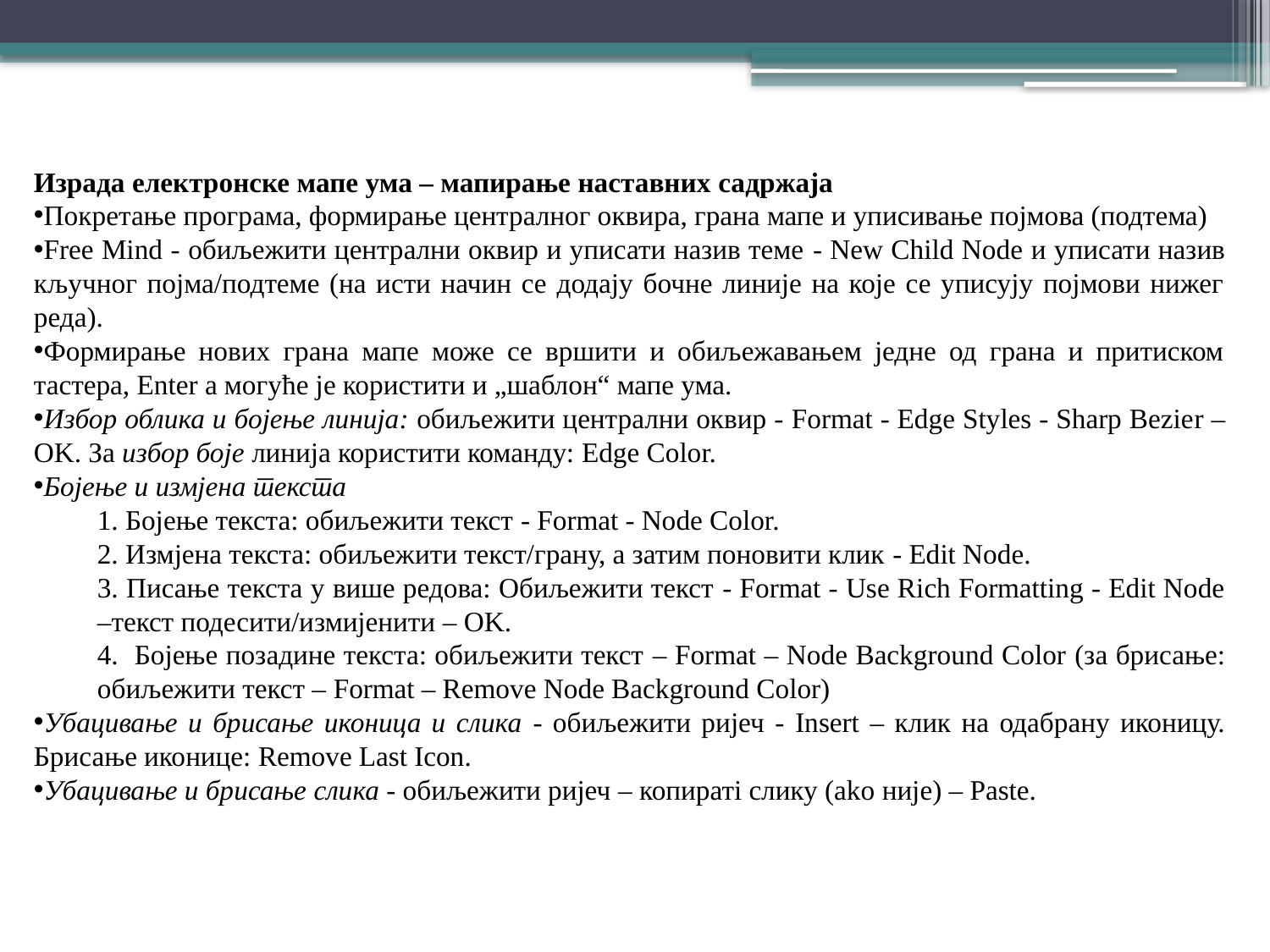

Израда електронске мапе ума – мапирање наставних садржаја
Покретање програма, формирање централног оквира, грана мапе и уписивање појмова (подтема)
Free Mind - обиљежити централни оквир и уписати назив теме - New Child Node и уписати назив кључног појма/подтеме (на исти начин се додају бочне линије на које се уписују појмови нижег реда).
Формирање нових грана мапе може се вршити и обиљежавањем једне од грана и притиском тастера, Enter а могуће је користити и „шаблон“ мапе ума.
Избор облика и бојење линија: обиљежити централни оквир - Format - Edge Styles - Sharp Bezier – OK. За избор боје линија користити команду: Edge Color.
Бојење и измјена текста
 Бојење текста: обиљежити текст - Format - Node Color.
 Измјена текста: обиљежити текст/грану, а затим поновити клик - Edit Node.
 Писање текста у више редова: Обиљежити текст - Format - Use Rich Formatting - Edit Node –текст подесити/измијенити – OK.
  Бојење позадине текста: обиљежити текст – Format – Node Background Color (за брисање: обиљежити текст – Format – Remove Node Background Color)
Убацивање и брисање иконица и слика - обиљежити ријеч - Insert – клик на одабрану иконицу. Брисање иконице: Remove Last Icon.
Убацивање и брисање слика - обиљежити ријеч – копиратi слику (ako није) – Paste.